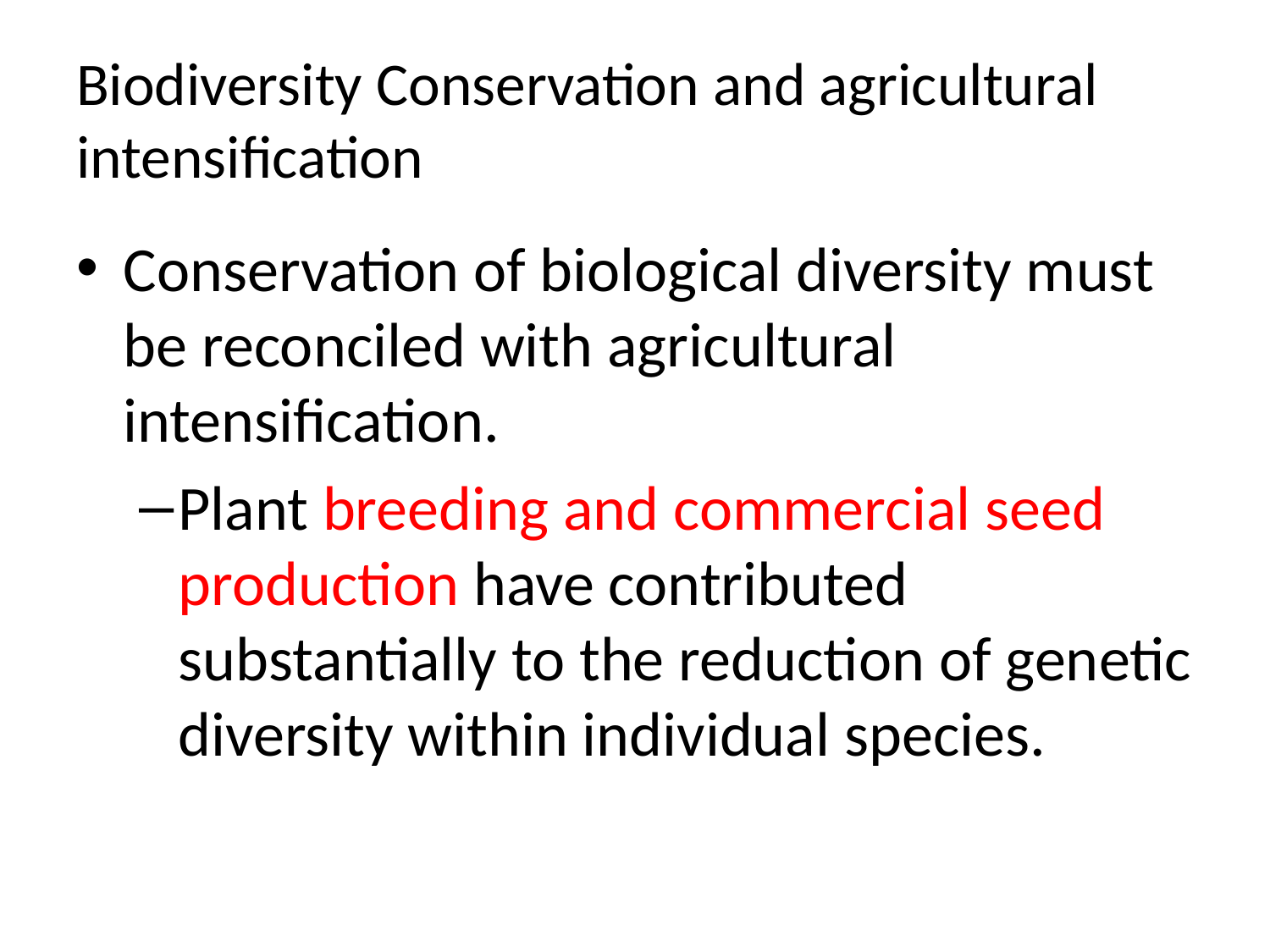

# Biodiversity Conservation and agricultural intensification
Conservation of biological diversity must be reconciled with agricultural intensification.
Plant breeding and commercial seed production have contributed substantially to the reduction of genetic diversity within individual species.